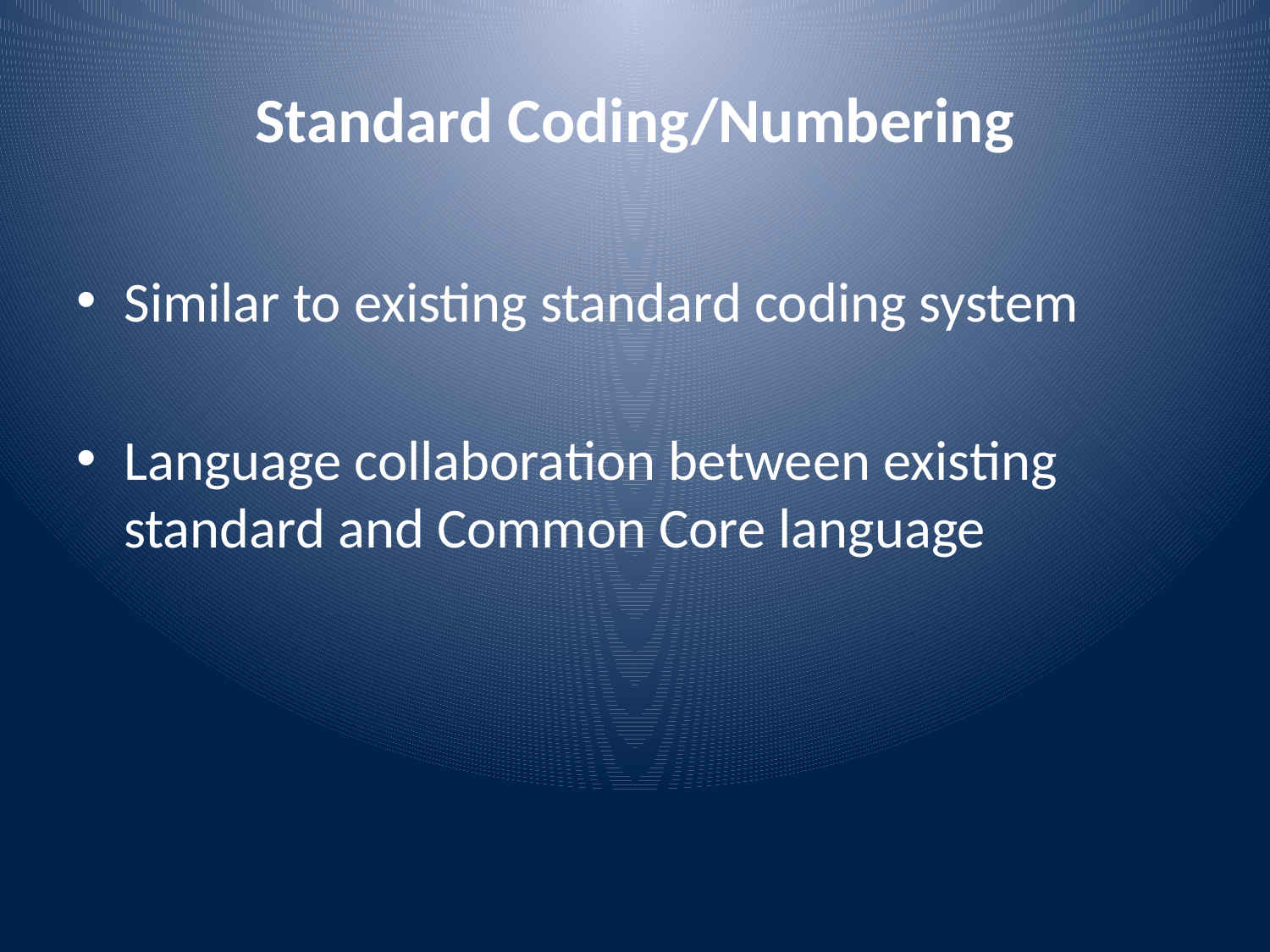

# Standard Coding/Numbering
Similar to existing standard coding system

Language collaboration between existing standard and Common Core language